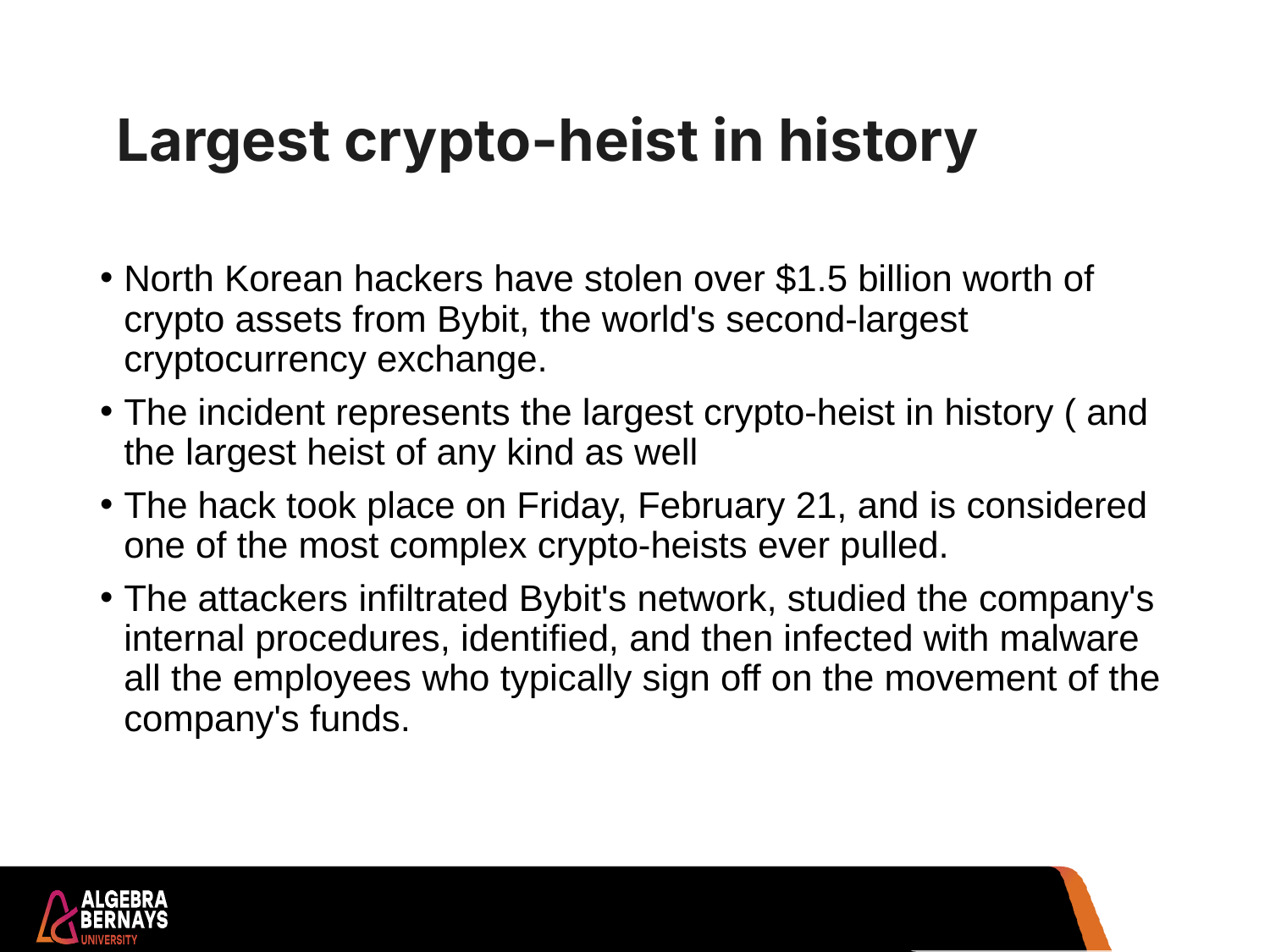

# Largest crypto-heist in history
North Korean hackers have stolen over $1.5 billion worth of crypto assets from Bybit, the world's second-largest cryptocurrency exchange.
The incident represents the largest crypto-heist in history ( and the largest heist of any kind as well
The hack took place on Friday, February 21, and is considered one of the most complex crypto-heists ever pulled.
The attackers infiltrated Bybit's network, studied the company's internal procedures, identified, and then infected with malware all the employees who typically sign off on the movement of the company's funds.